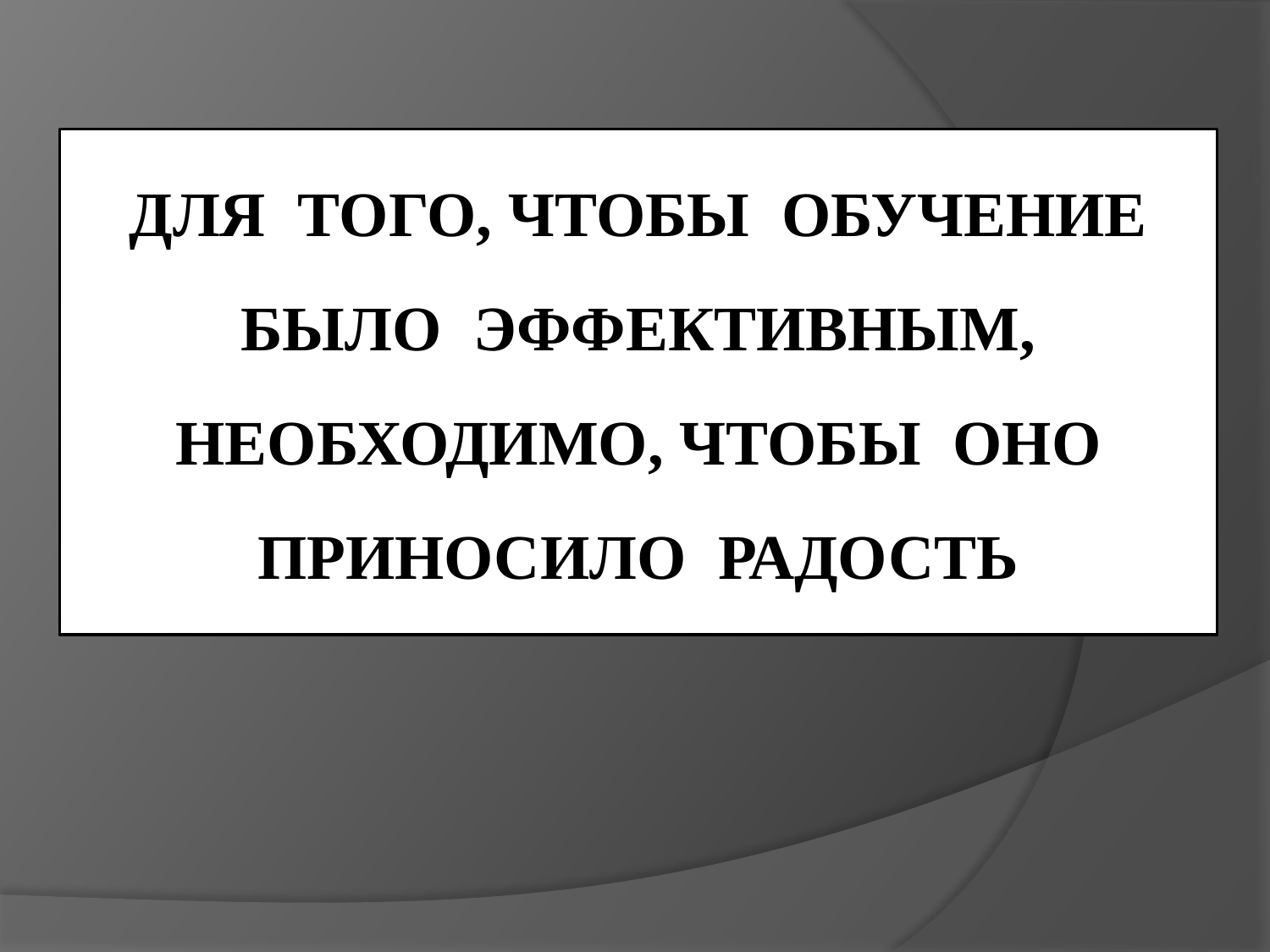

# для  того, чтобы  обучение было  эффективным, необходимо, чтобы  оно приносило  радость